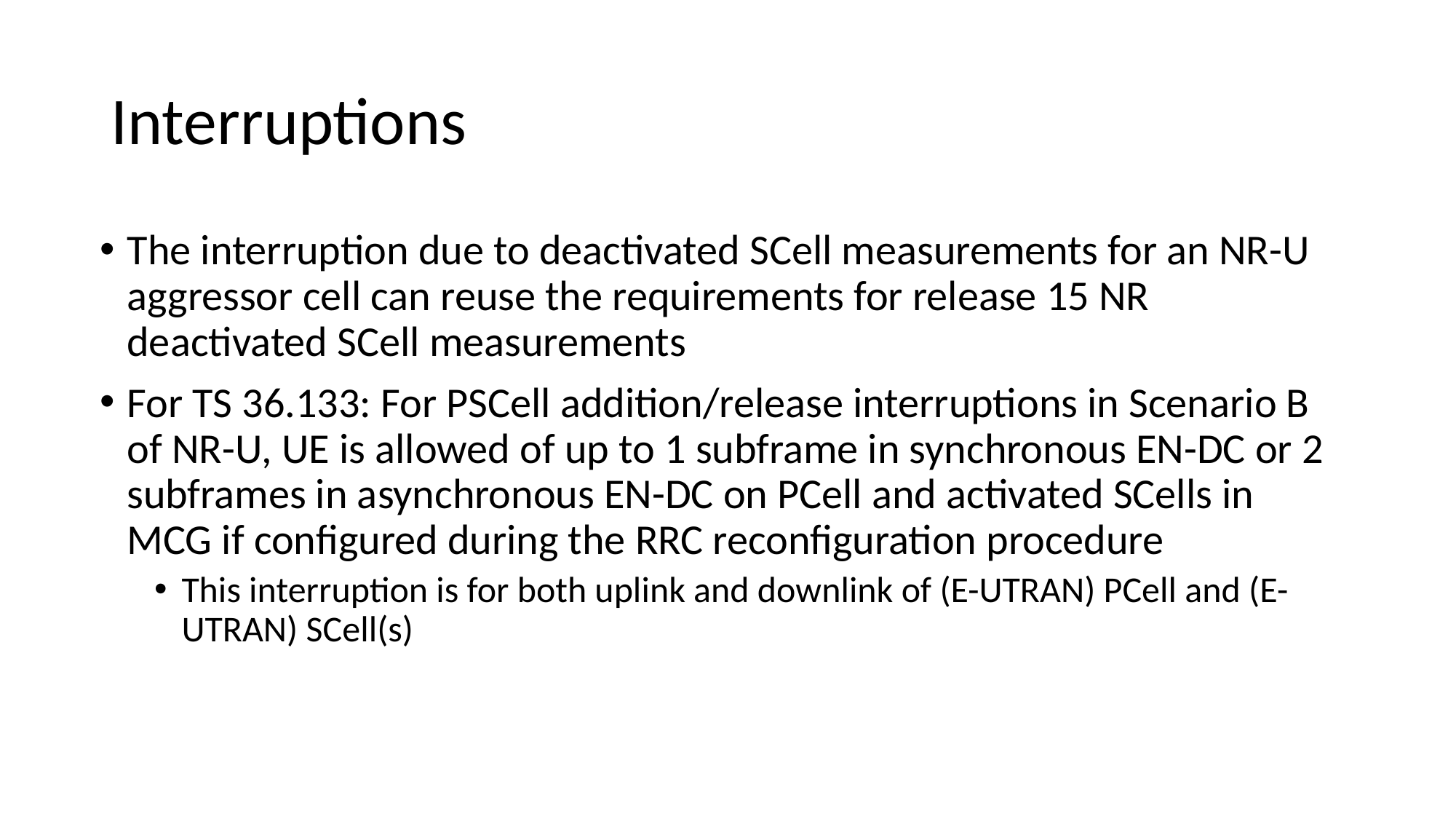

# Interruptions
The interruption due to deactivated SCell measurements for an NR-U aggressor cell can reuse the requirements for release 15 NR deactivated SCell measurements
For TS 36.133: For PSCell addition/release interruptions in Scenario B of NR-U, UE is allowed of up to 1 subframe in synchronous EN-DC or 2 subframes in asynchronous EN-DC on PCell and activated SCells in MCG if configured during the RRC reconfiguration procedure
This interruption is for both uplink and downlink of (E-UTRAN) PCell and (E-UTRAN) SCell(s)